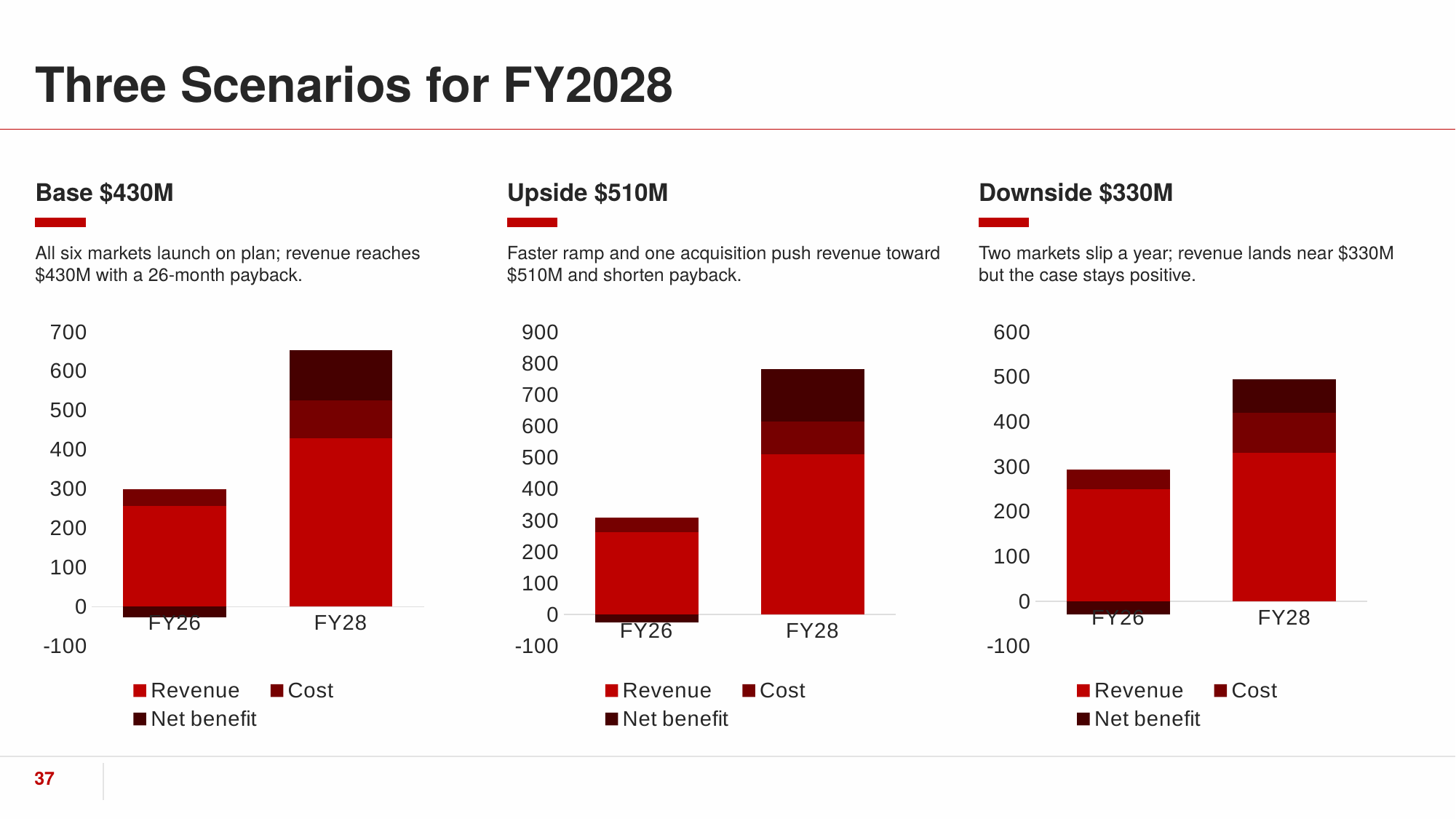

# Three Scenarios for FY2028
Base $430M
Upside $510M
Downside $330M
All six markets launch on plan; revenue reaches $430M with a 26-month payback.
Faster ramp and one acquisition push revenue toward $510M and shorten payback.
Two markets slip a year; revenue lands near $330M but the case stays positive.

### Chart

| Category | Revenue | Cost | Net benefit |
|---|---|---|---|
| FY26 | 256.0 | 44.0 | -27.0 |
| FY28 | 430.0 | 96.0 | 128.0 |

### Chart

| Category | Revenue | Cost | Net benefit |
|---|---|---|---|
| FY26 | 262.0 | 46.0 | -24.0 |
| FY28 | 510.0 | 104.0 | 168.0 |

### Chart

| Category | Revenue | Cost | Net benefit |
|---|---|---|---|
| FY26 | 250.0 | 43.0 | -30.0 |
| FY28 | 330.0 | 90.0 | 74.0 |
37